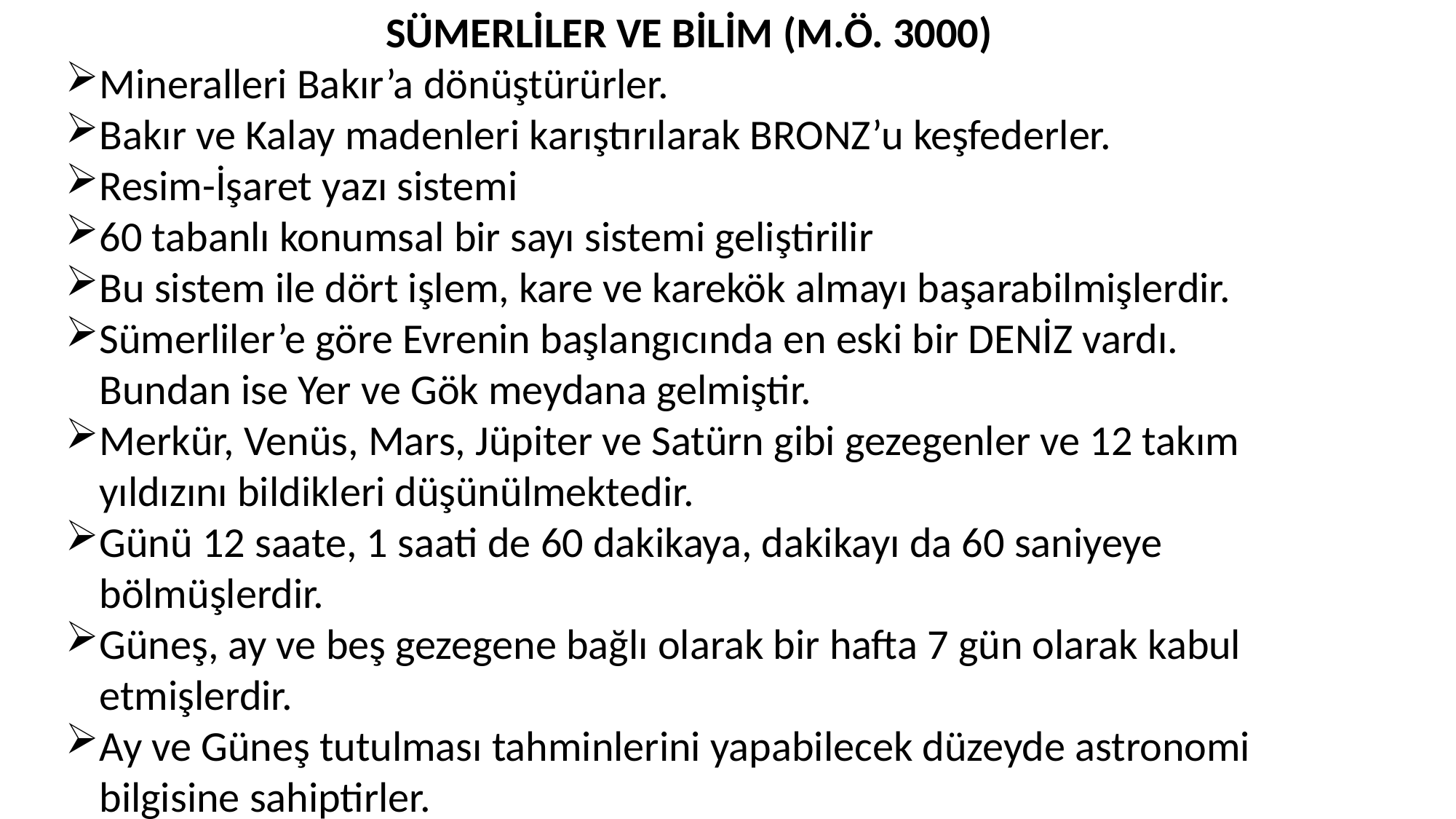

SÜMERLİLER VE BİLİM (M.Ö. 3000)
Mineralleri Bakır’a dönüştürürler.
Bakır ve Kalay madenleri karıştırılarak BRONZ’u keşfederler.
Resim-İşaret yazı sistemi
60 tabanlı konumsal bir sayı sistemi geliştirilir
Bu sistem ile dört işlem, kare ve karekök almayı başarabilmişlerdir.
Sümerliler’e göre Evrenin başlangıcında en eski bir DENİZ vardı. Bundan ise Yer ve Gök meydana gelmiştir.
Merkür, Venüs, Mars, Jüpiter ve Satürn gibi gezegenler ve 12 takım yıldızını bildikleri düşünülmektedir.
Günü 12 saate, 1 saati de 60 dakikaya, dakikayı da 60 saniyeye bölmüşlerdir.
Güneş, ay ve beş gezegene bağlı olarak bir hafta 7 gün olarak kabul etmişlerdir.
Ay ve Güneş tutulması tahminlerini yapabilecek düzeyde astronomi bilgisine sahiptirler.